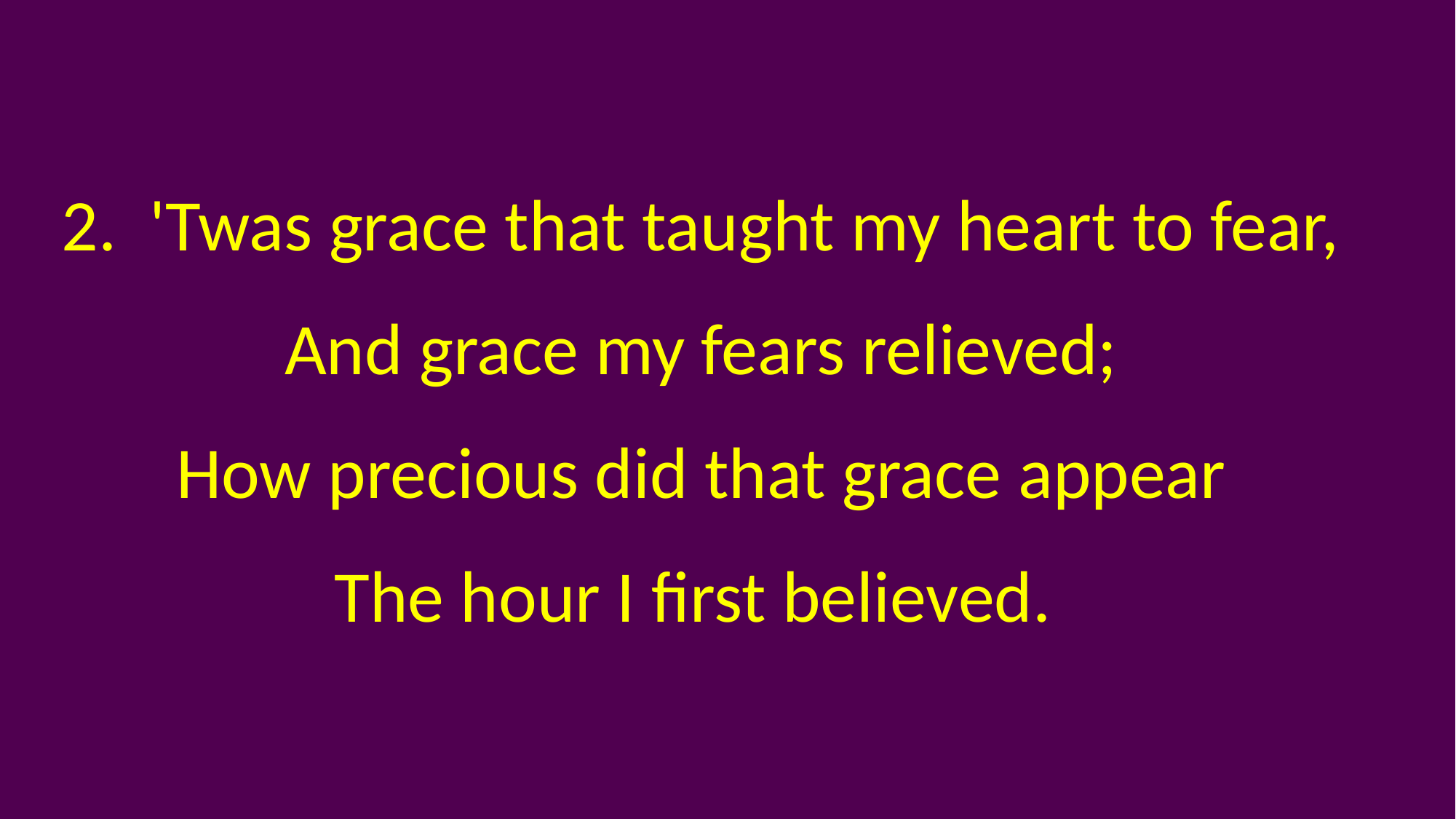

2.  'Twas grace that taught my heart to fear,
And grace my fears relieved;
How precious did that grace appear
The hour I first believed.